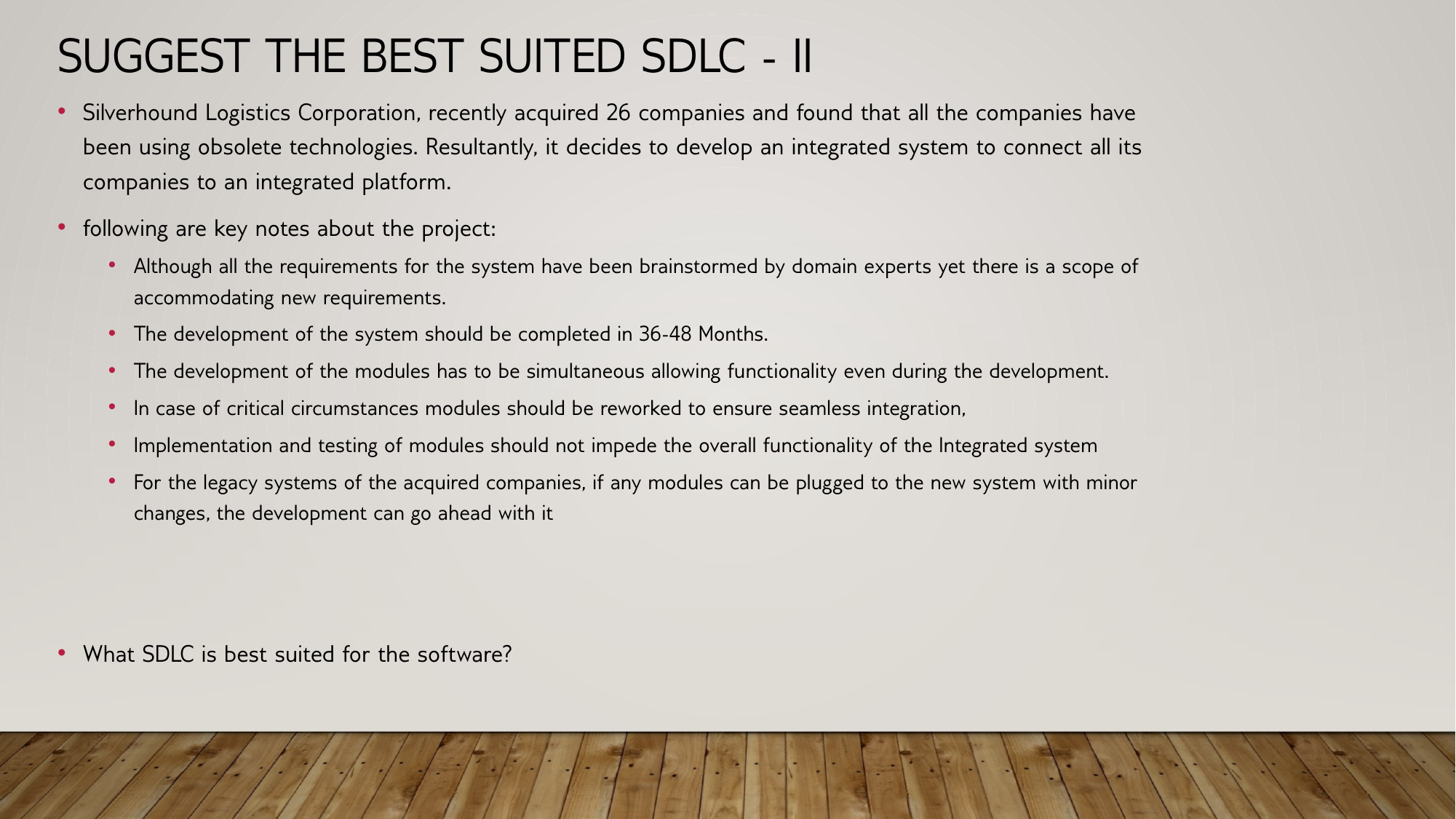

# Suggest the best suited SDLC - II
Silverhound Logistics Corporation, recently acquired 26 companies and found that all the companies have been using obsolete technologies. Resultantly, it decides to develop an integrated system to connect all its companies to an integrated platform.
following are key notes about the project:
Although all the requirements for the system have been brainstormed by domain experts yet there is a scope of accommodating new requirements.
The development of the system should be completed in 36-48 Months.
The development of the modules has to be simultaneous allowing functionality even during the development.
In case of critical circumstances modules should be reworked to ensure seamless integration,
Implementation and testing of modules should not impede the overall functionality of the Integrated system
For the legacy systems of the acquired companies, if any modules can be plugged to the new system with minor changes, the development can go ahead with it

What SDLC is best suited for the software?